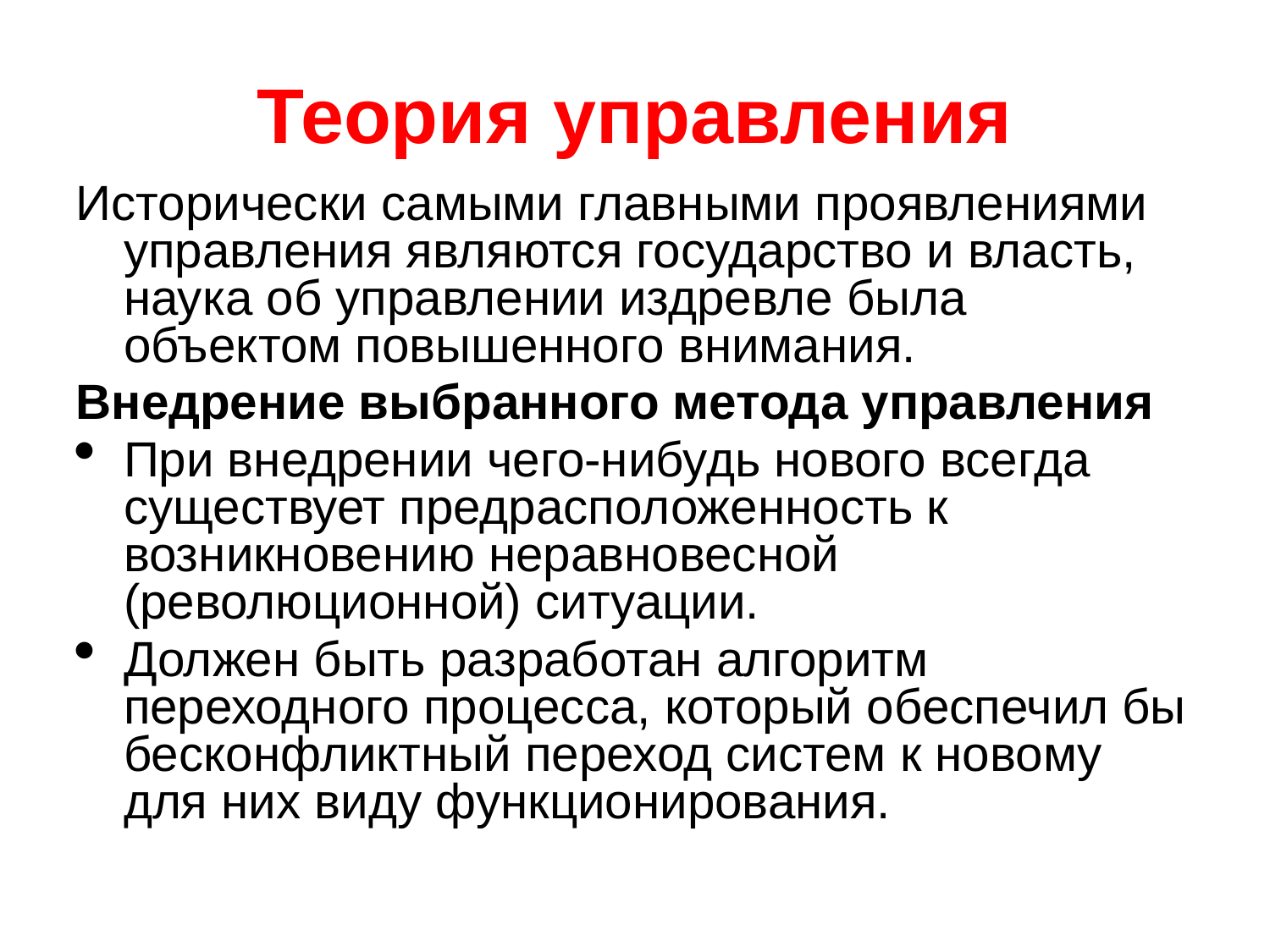

Теория управления
Исторически самыми главными проявлениями управления являются государство и власть, наука об управлении издревле была объектом повышенного внимания.
Внедрение выбранного метода управления
При внедрении чего-нибудь нового всегда существует предрасположенность к возникновению неравновесной (революционной) ситуации.
Должен быть разработан алгоритм переходного процесса, который обеспечил бы бесконфликтный переход систем к новому для них виду функционирования.